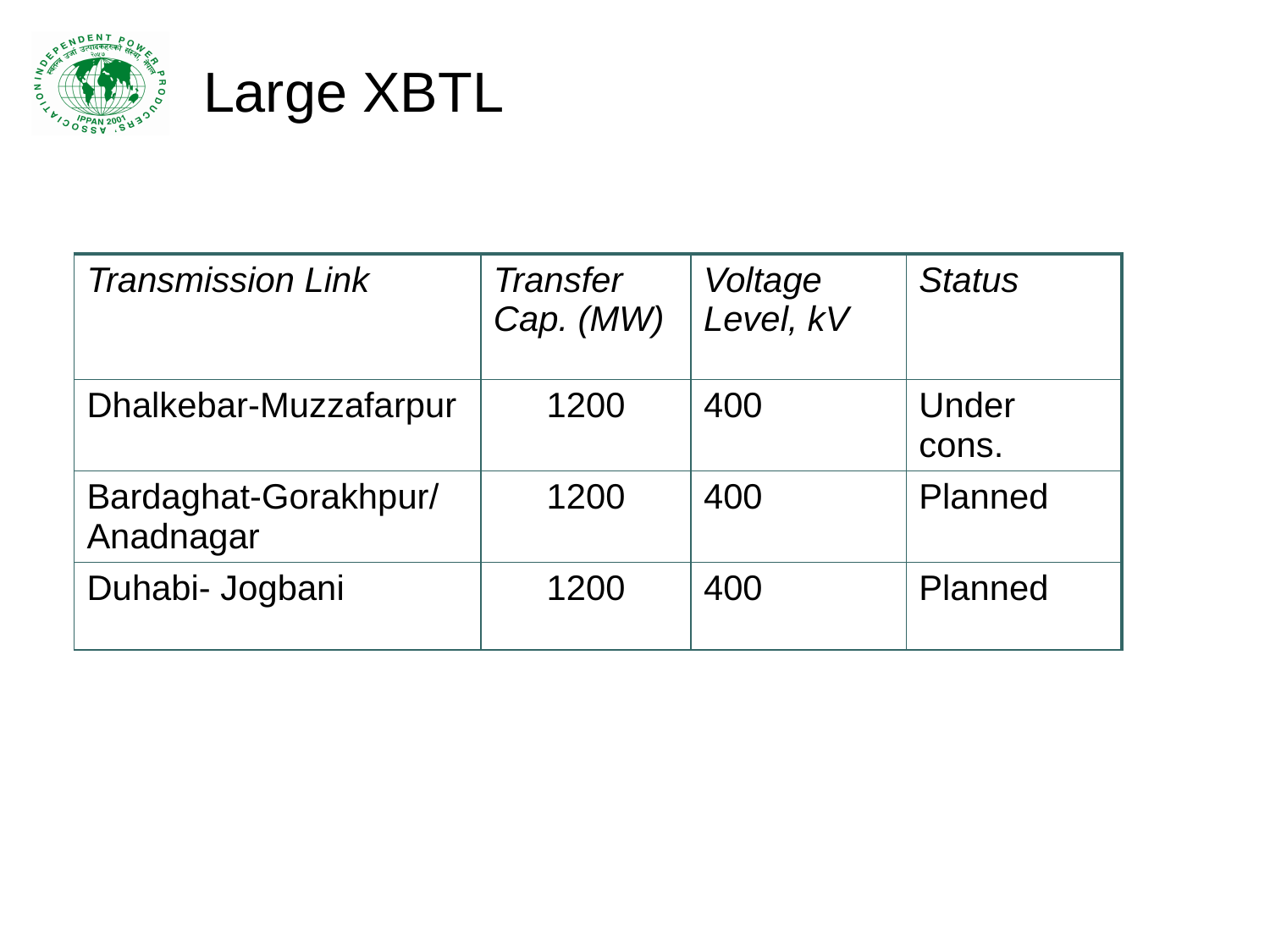

# Large XBTL
| Transmission Link | Transfer Cap. (MW) | Voltage Level, kV | Status |
| --- | --- | --- | --- |
| Dhalkebar-Muzzafarpur | 1200 | 400 | Under cons. |
| Bardaghat-Gorakhpur/ Anadnagar | 1200 | 400 | Planned |
| Duhabi- Jogbani | 1200 | 400 | Planned |